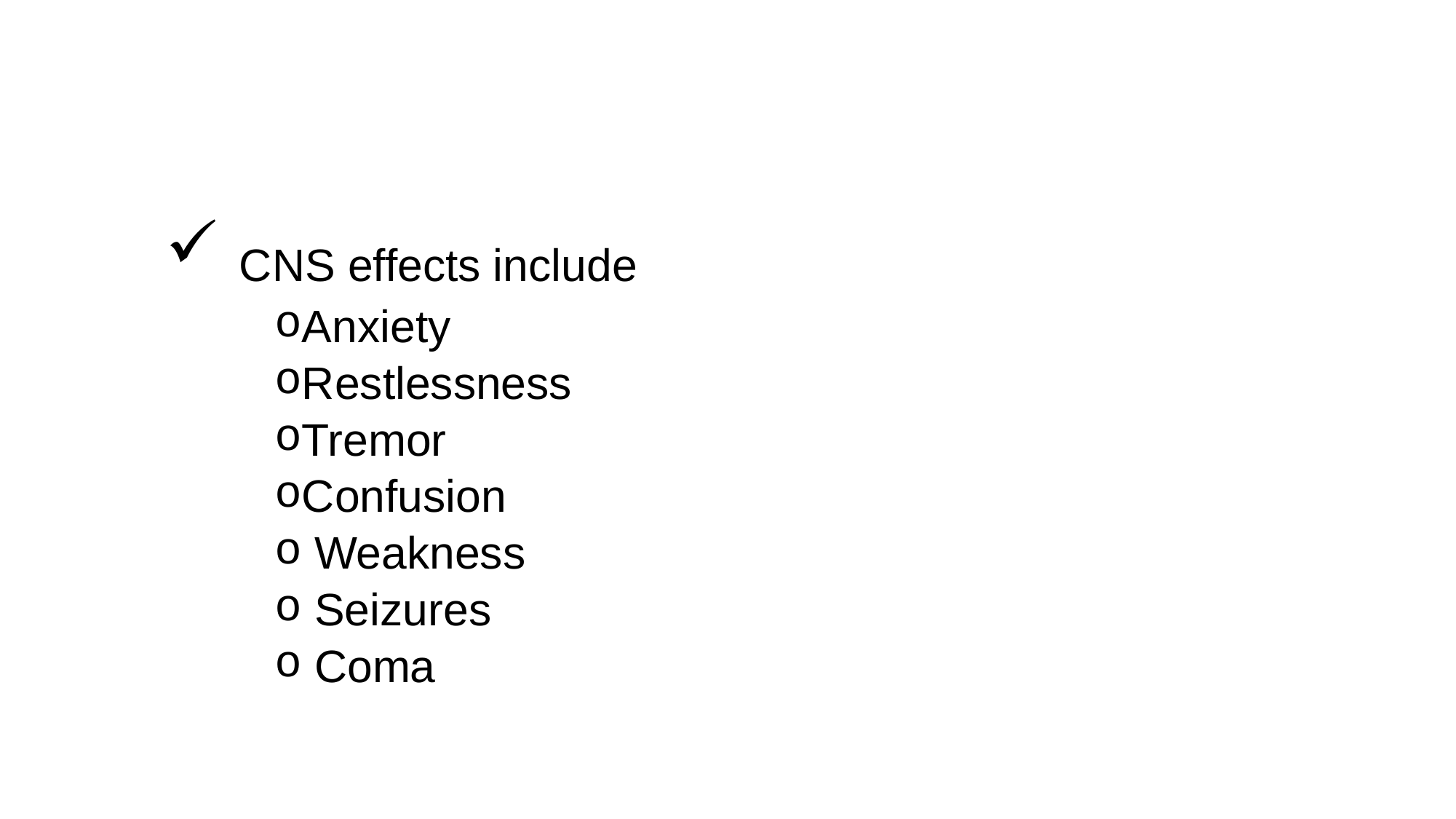

#
 CNS effects include
Anxiety
Restlessness
Tremor
Confusion
 Weakness
 Seizures
 Coma